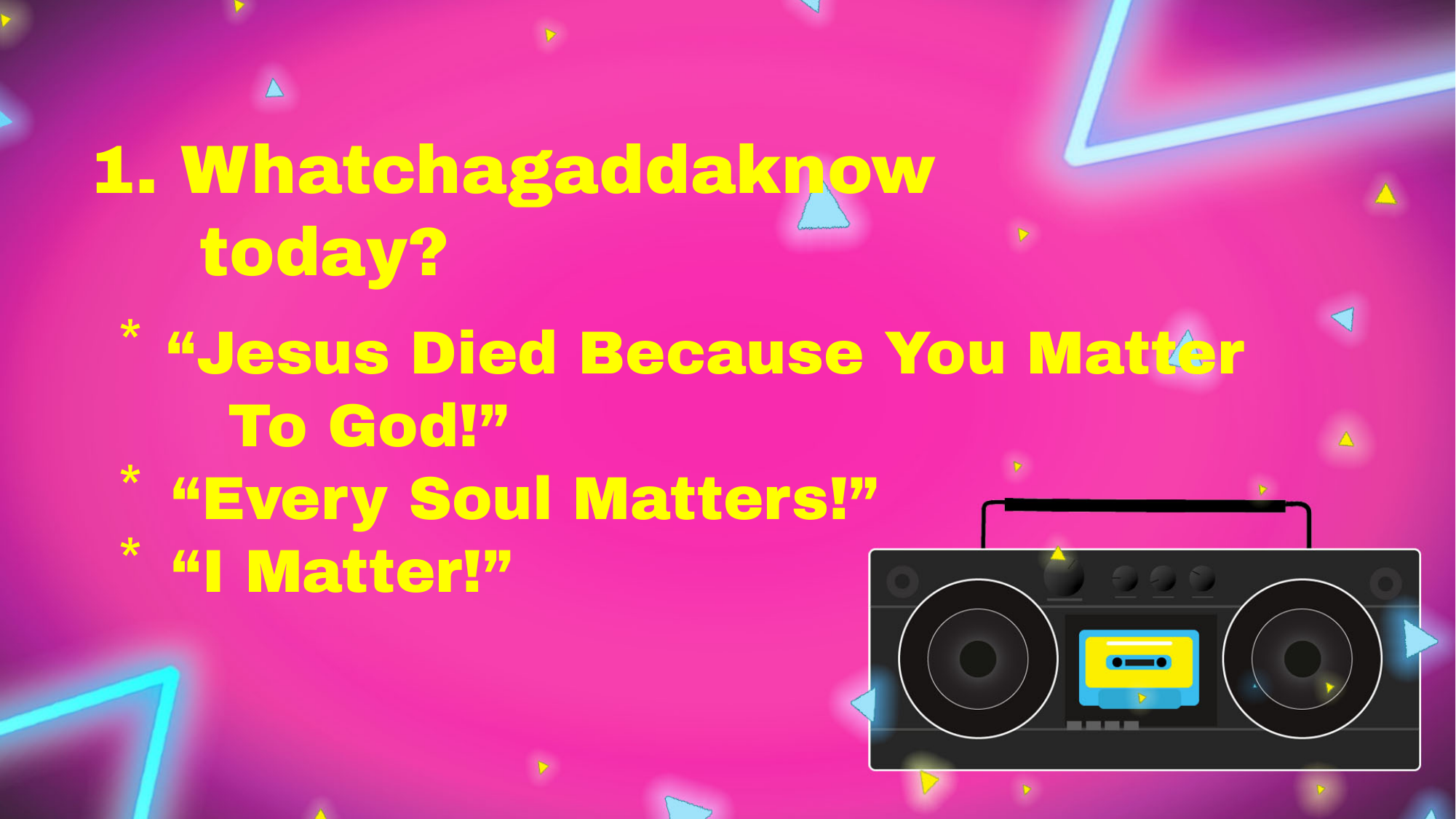

1. Whatchagaddaknow
	today?
“Jesus Died Because You Matter
	To God!”
“Every Soul Matters!”
“I Matter!”